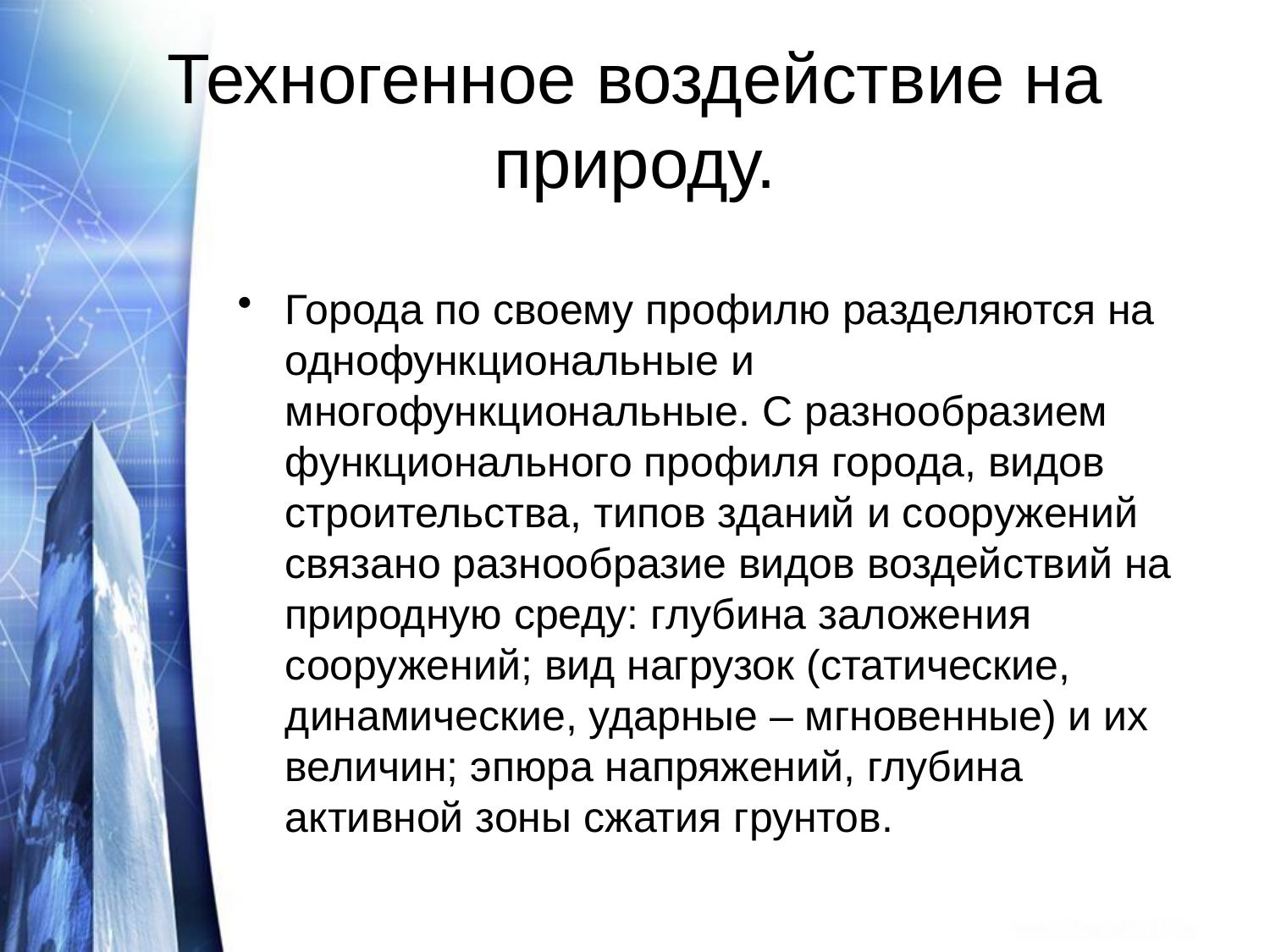

# Техногенное воздействие на природу.
Города по своему профилю разделяются на однофункциональные и многофункциональные. С разнообразием функционального профиля города, видов строительства, типов зданий и сооружений связано разнообразие видов воздействий на природную среду: глубина заложения сооружений; вид нагрузок (статические, динамические, ударные – мгновенные) и их величин; эпюра напряжений, глубина активной зоны сжатия грунтов.